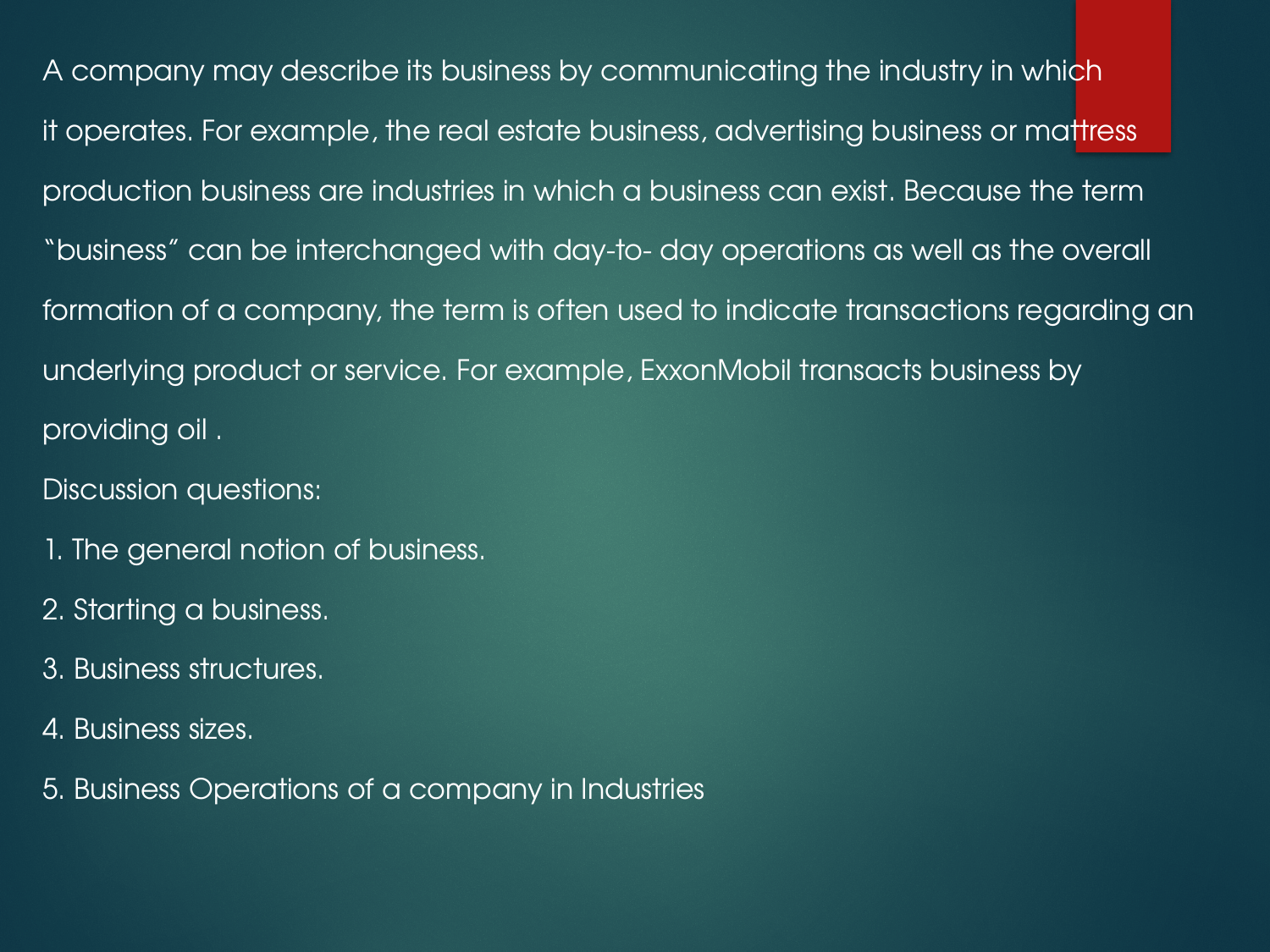

A company may describe its business by communicating the industry in which
it operates. For example, the real estate business, advertising business or mattress
production business are industries in which a business can exist. Because the term
“business” can be interchanged with day-to- day operations as well as the overall
formation of a company, the term is often used to indicate transactions regarding an
underlying product or service. For example, ExxonMobil transacts business by
providing oil .
Discussion questions:
1. The general notion of business.
2. Starting a business.
3. Business structures.
4. Business sizes.
5. Business Operations of a company in Industries